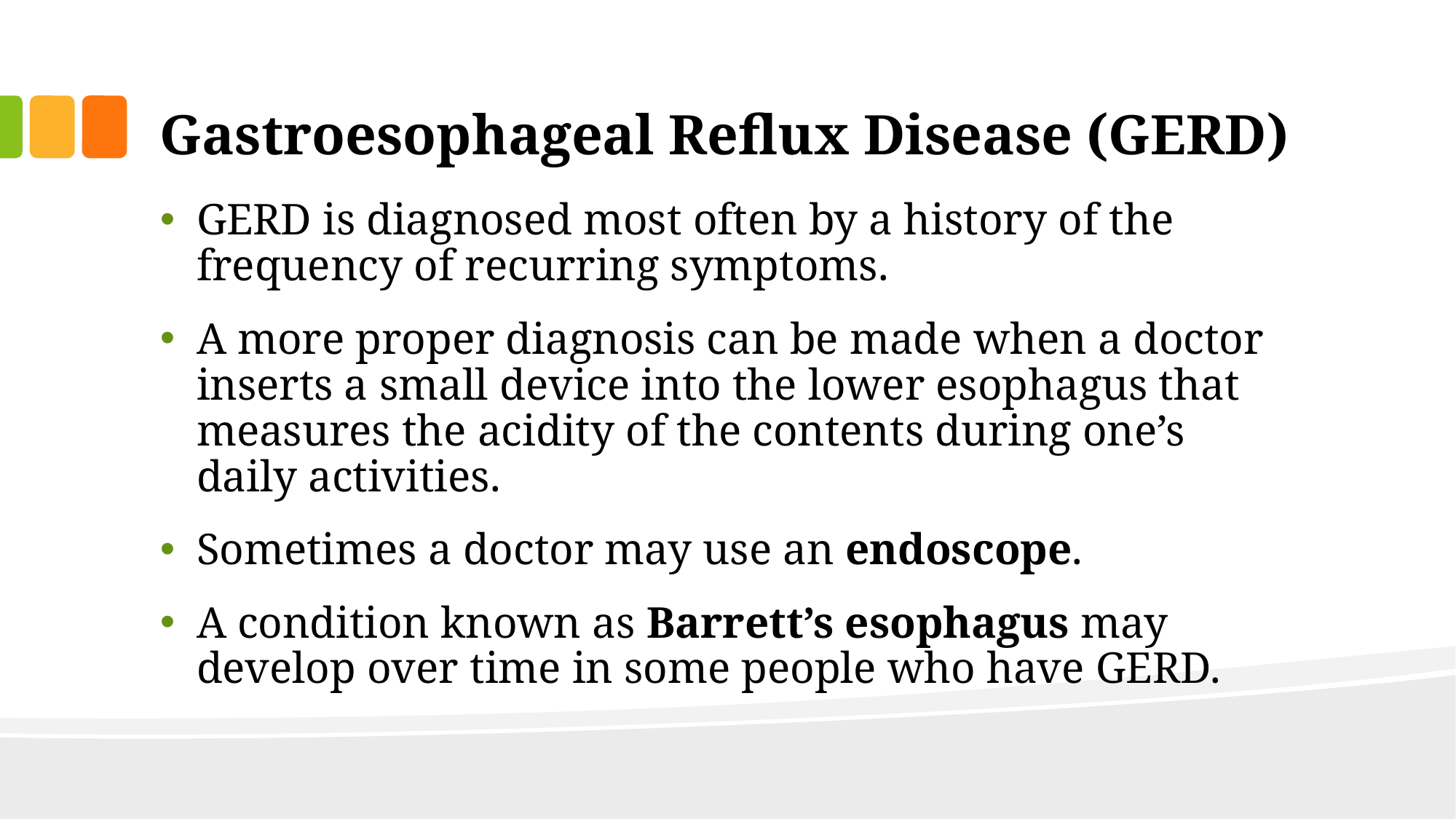

# Gastroesophageal Reflux Disease (GERD)
GERD is diagnosed most often by a history of the frequency of recurring symptoms.
A more proper diagnosis can be made when a doctor inserts a small device into the lower esophagus that measures the acidity of the contents during one’s daily activities.
Sometimes a doctor may use an endoscope.
A condition known as Barrett’s esophagus may develop over time in some people who have GERD.